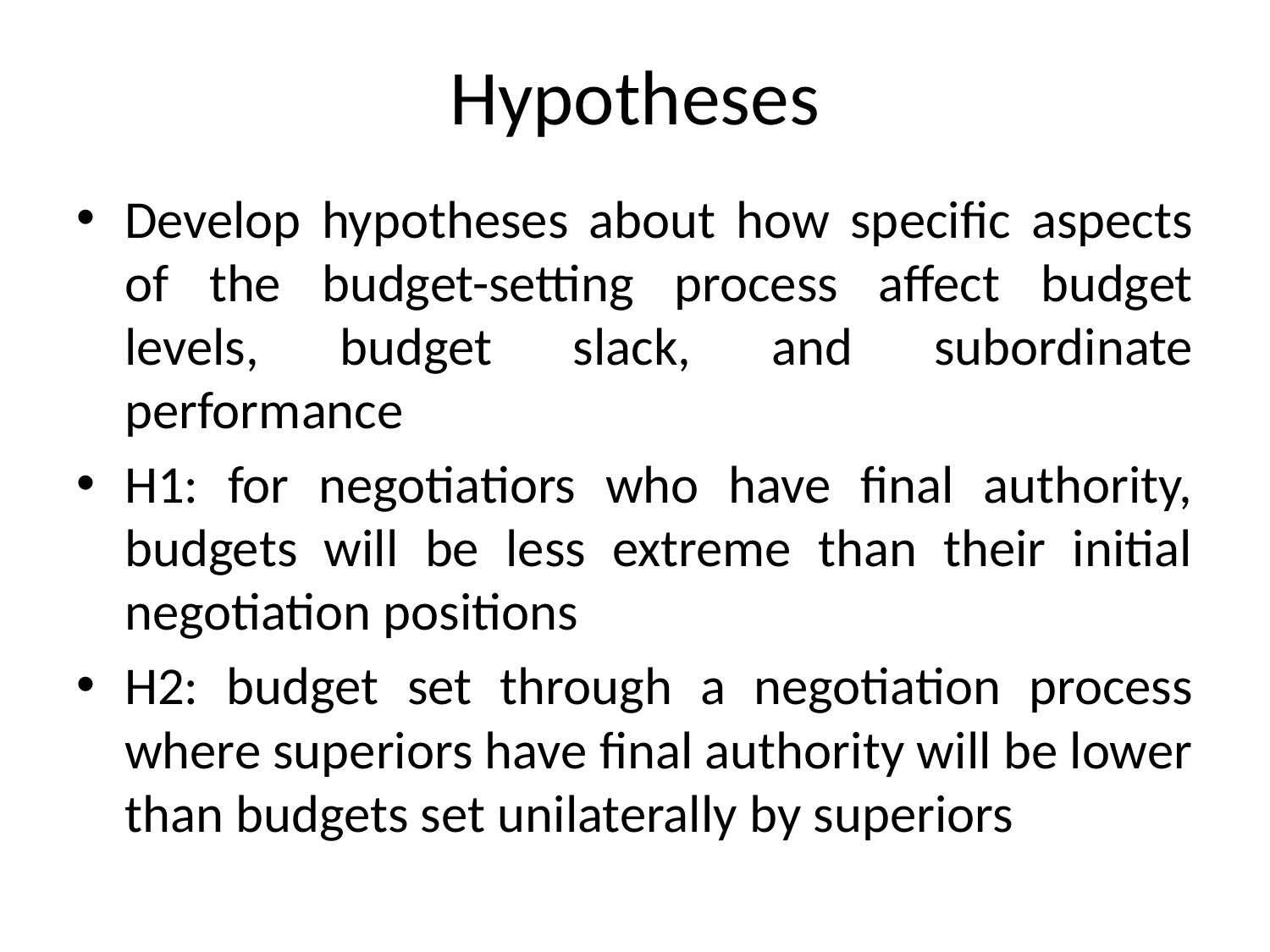

# Hypotheses
Develop hypotheses about how specific aspects of the budget-setting process affect budget levels, budget slack, and subordinate performance
H1: for negotiatiors who have final authority, budgets will be less extreme than their initial negotiation positions
H2: budget set through a negotiation process where superiors have final authority will be lower than budgets set unilaterally by superiors